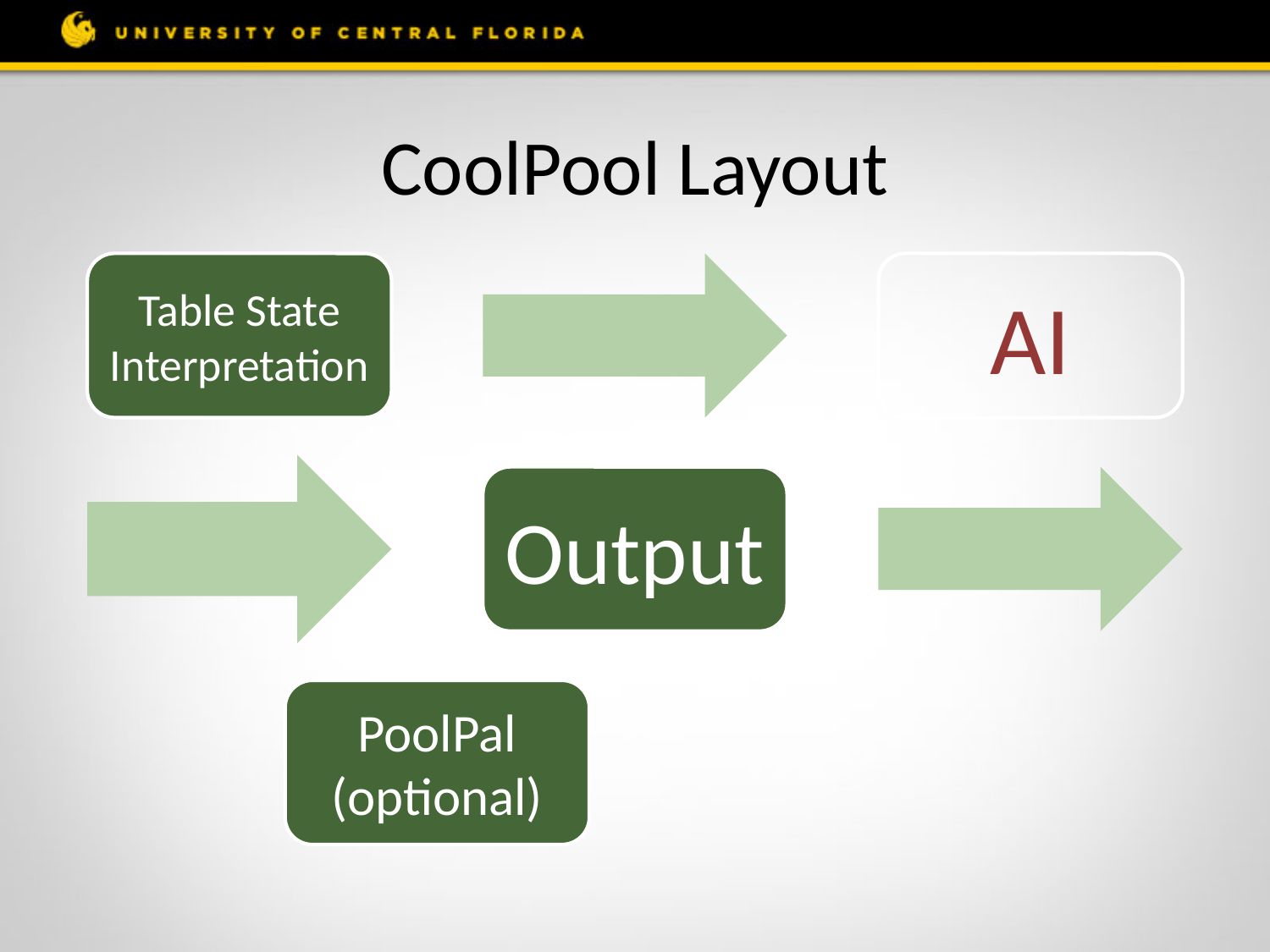

# CoolPool Layout
Table State Interpretation
AI
Output
PoolPal
(optional)